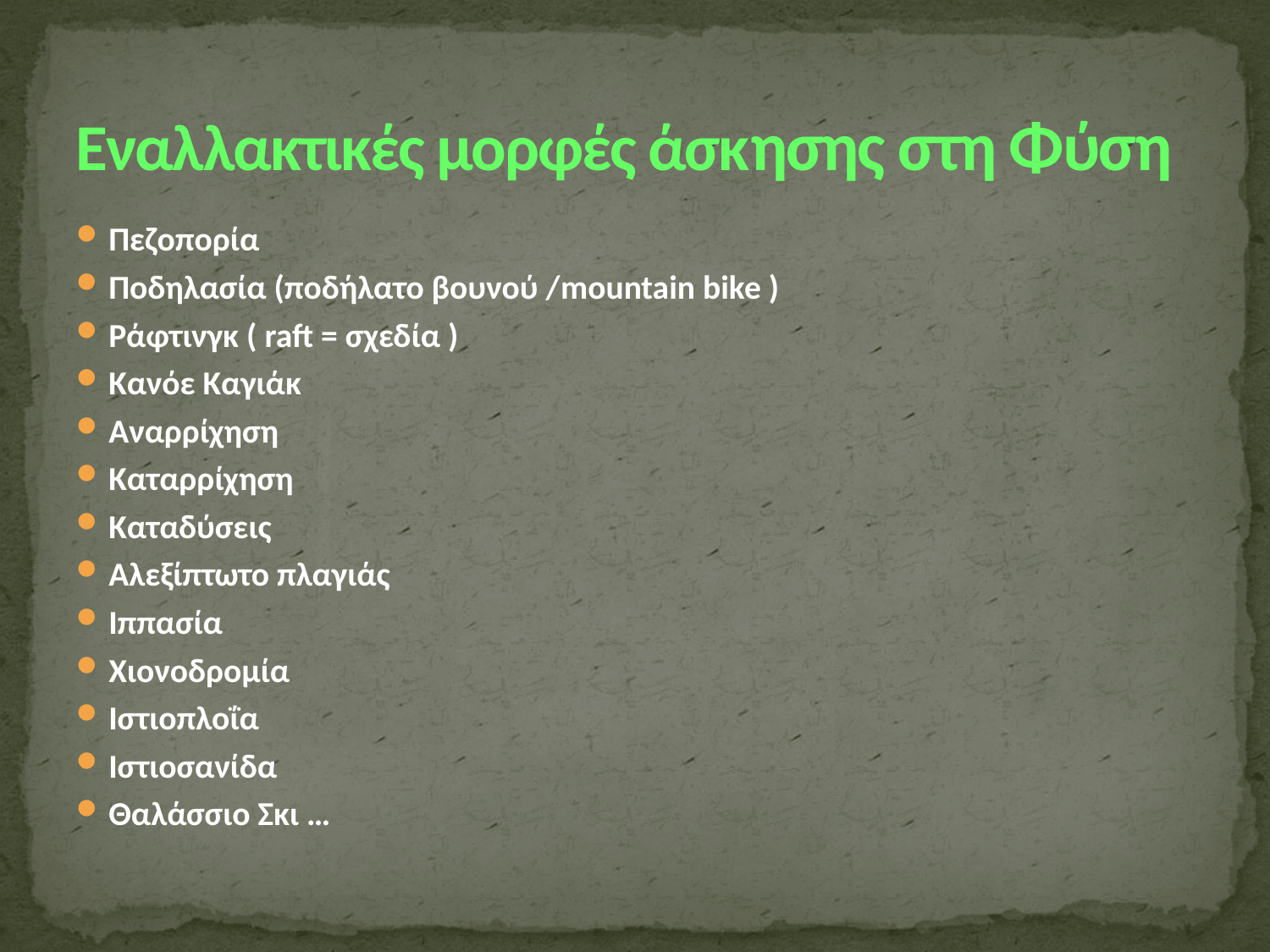

# Εναλλακτικές μορφές άσκησης στη Φύση
Πεζοπορία
Ποδηλασία (ποδήλατο βουνού /mountain bike )
Ράφτινγκ ( raft = σχεδία )
Κανόε Καγιάκ
Αναρρίχηση
Καταρρίχηση
Καταδύσεις
Αλεξίπτωτο πλαγιάς
Ιππασία
Χιονοδρομία
Ιστιοπλοΐα
Ιστιοσανίδα
Θαλάσσιο Σκι …